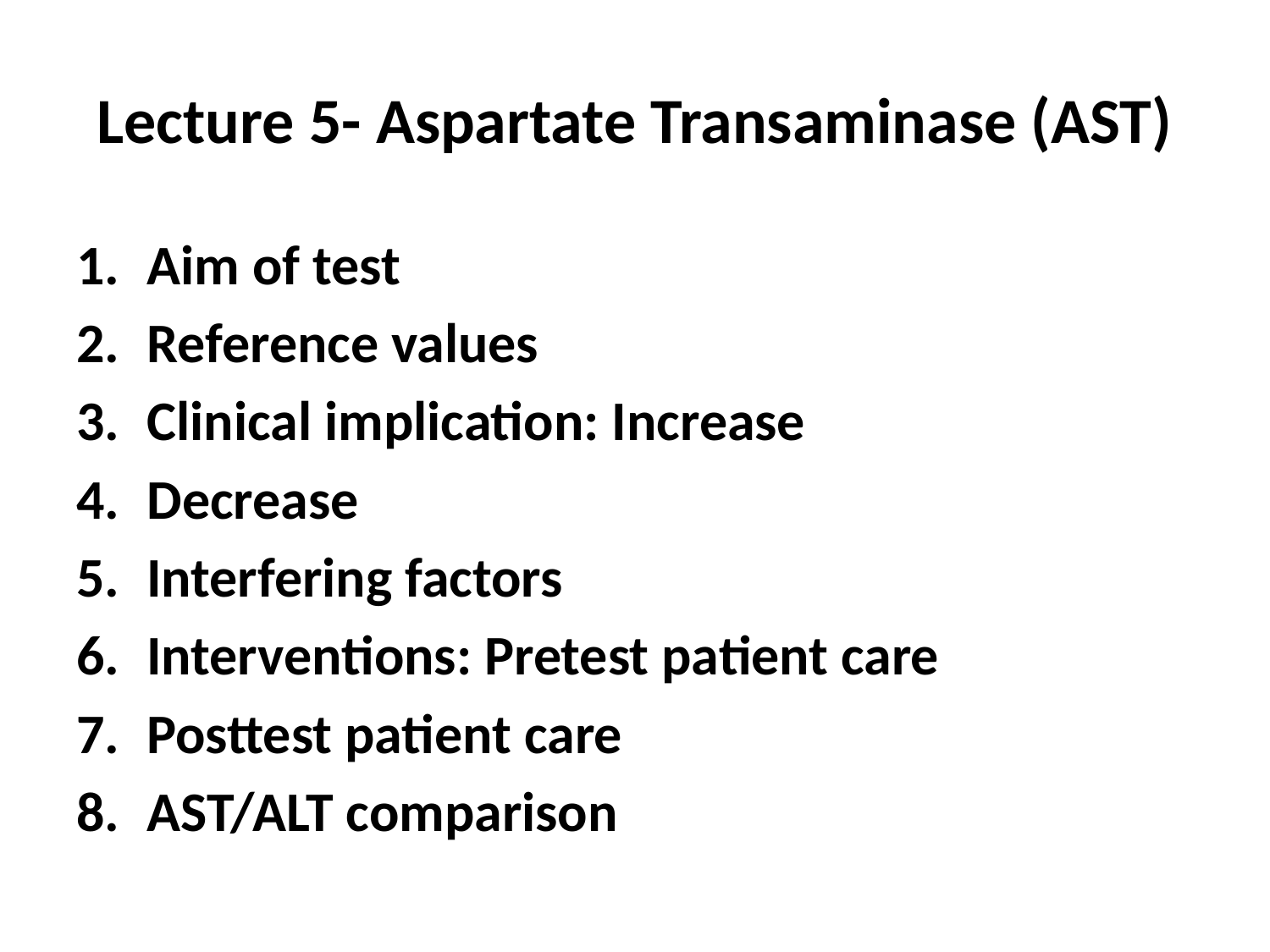

# Lecture 5- Aspartate Transaminase (AST)
Aim of test
Reference values
Clinical implication: Increase
Decrease
Interfering factors
Interventions: Pretest patient care
Posttest patient care
AST/ALT comparison